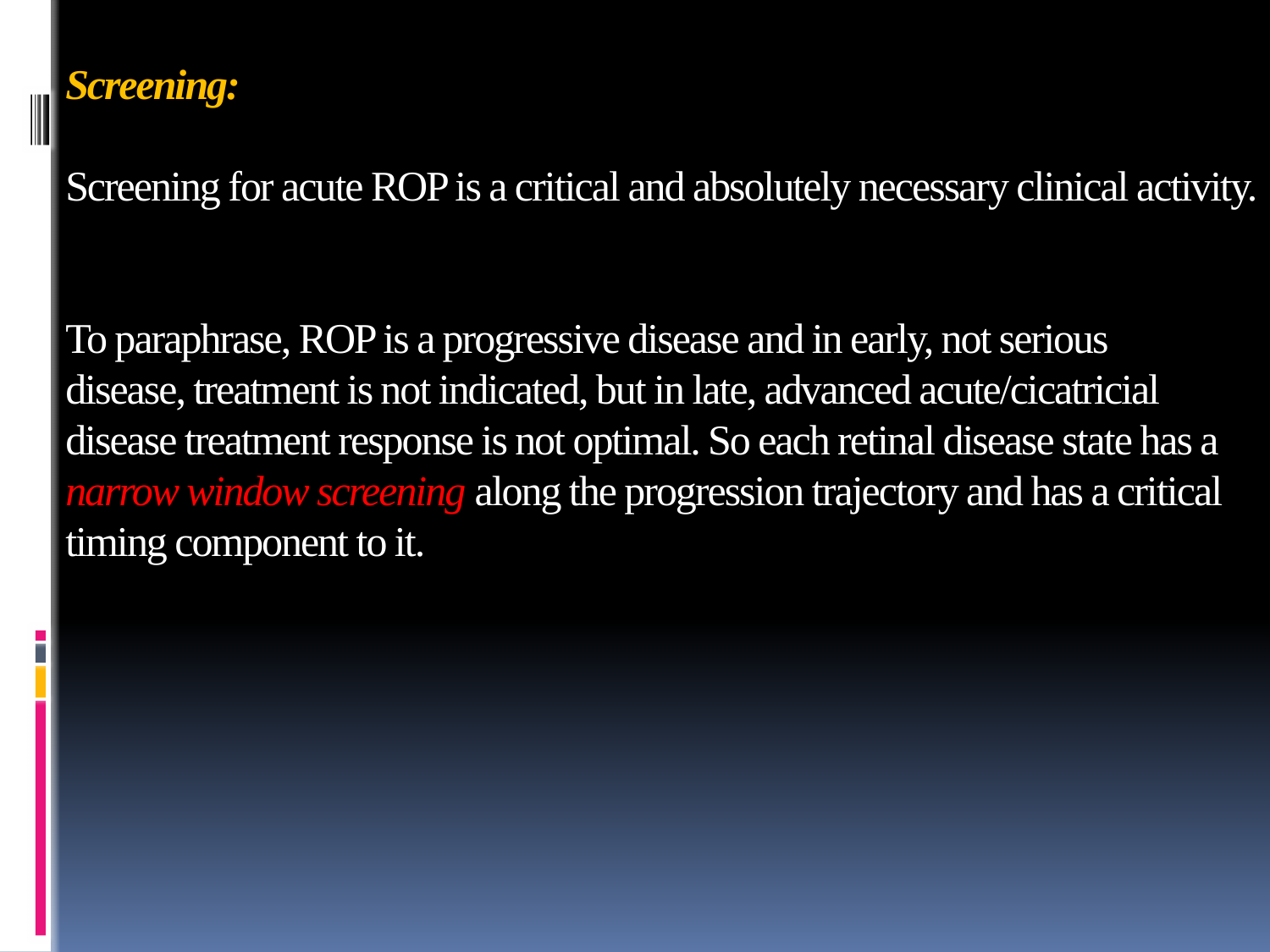

# Screening: Screening for acute ROP is a critical and absolutely necessary clinical activity. To paraphrase, ROP is a progressive disease and in early, not serious disease, treatment is not indicated, but in late, advanced acute/cicatricial disease treatment response is not optimal. So each retinal disease state has a narrow window screening along the progression trajectory and has a critical timing component to it.